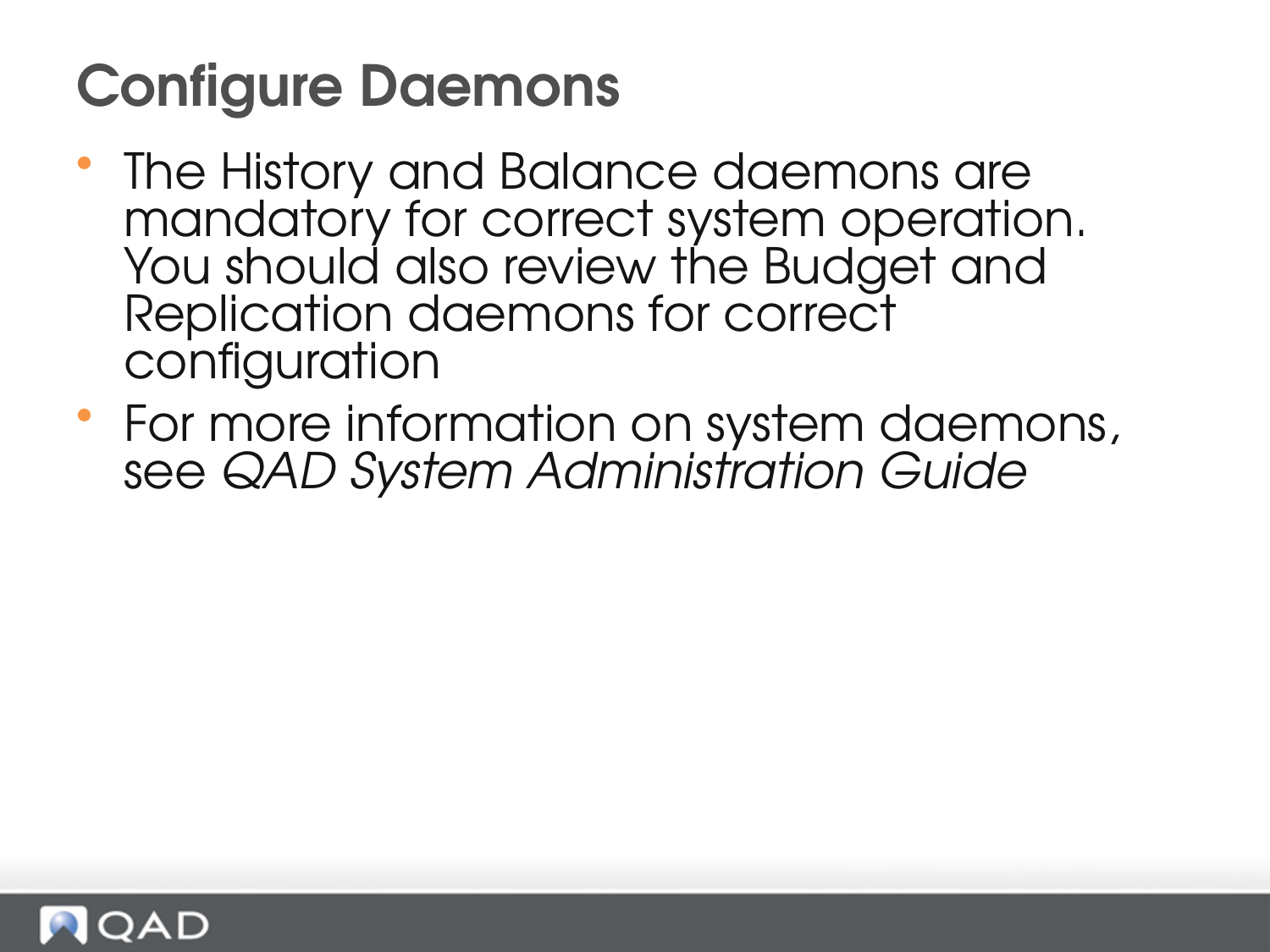

# Configure Daemons

The History and Balance daemons are mandatory for correct system operation. You should also review the Budget and Replication daemons for correct configuration
For more information on system daemons, see QAD System Administration Guide